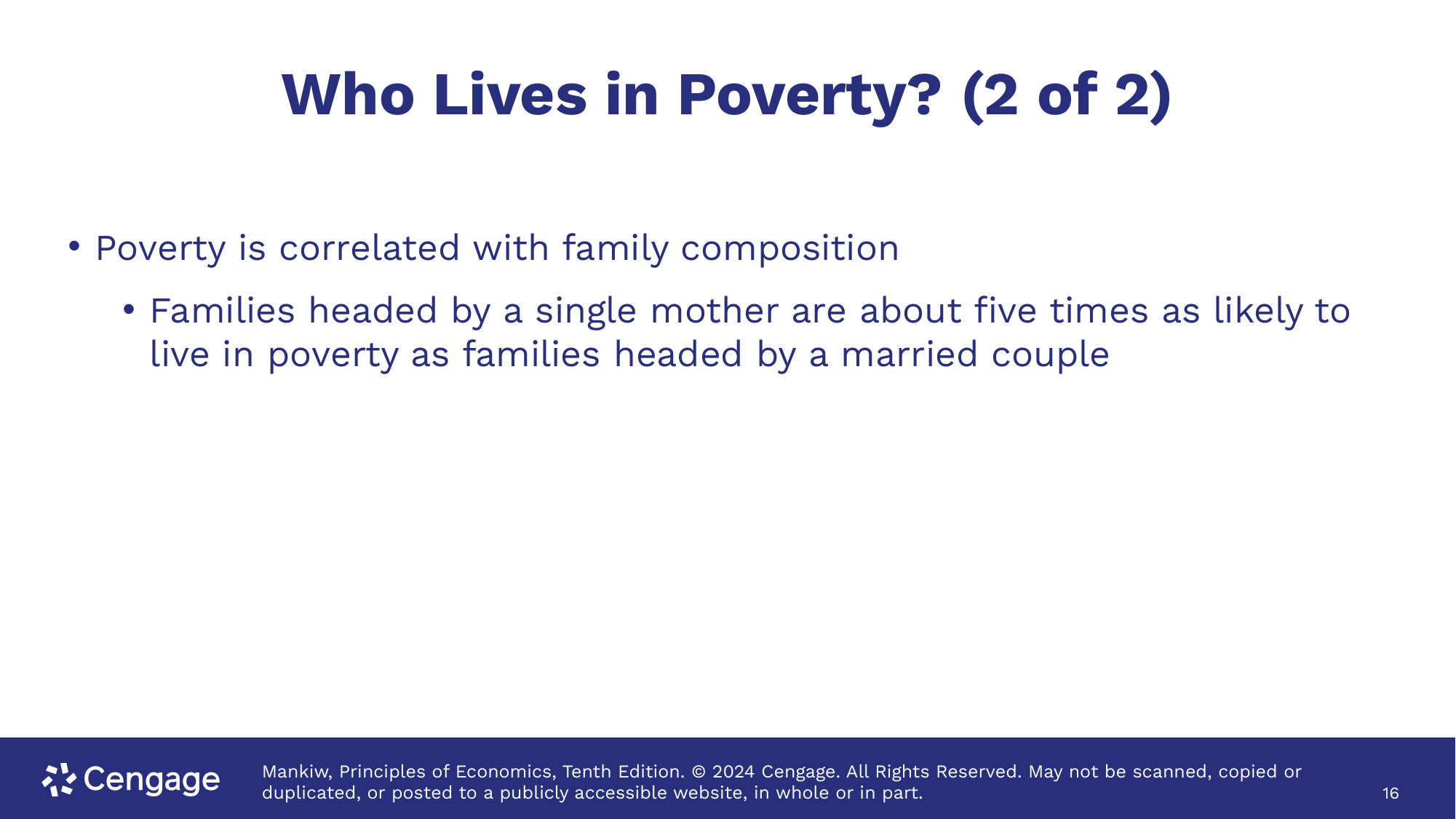

# Who Lives in Poverty? (2 of 2)
Poverty is correlated with family composition
Families headed by a single mother are about five times as likely to live in poverty as families headed by a married couple